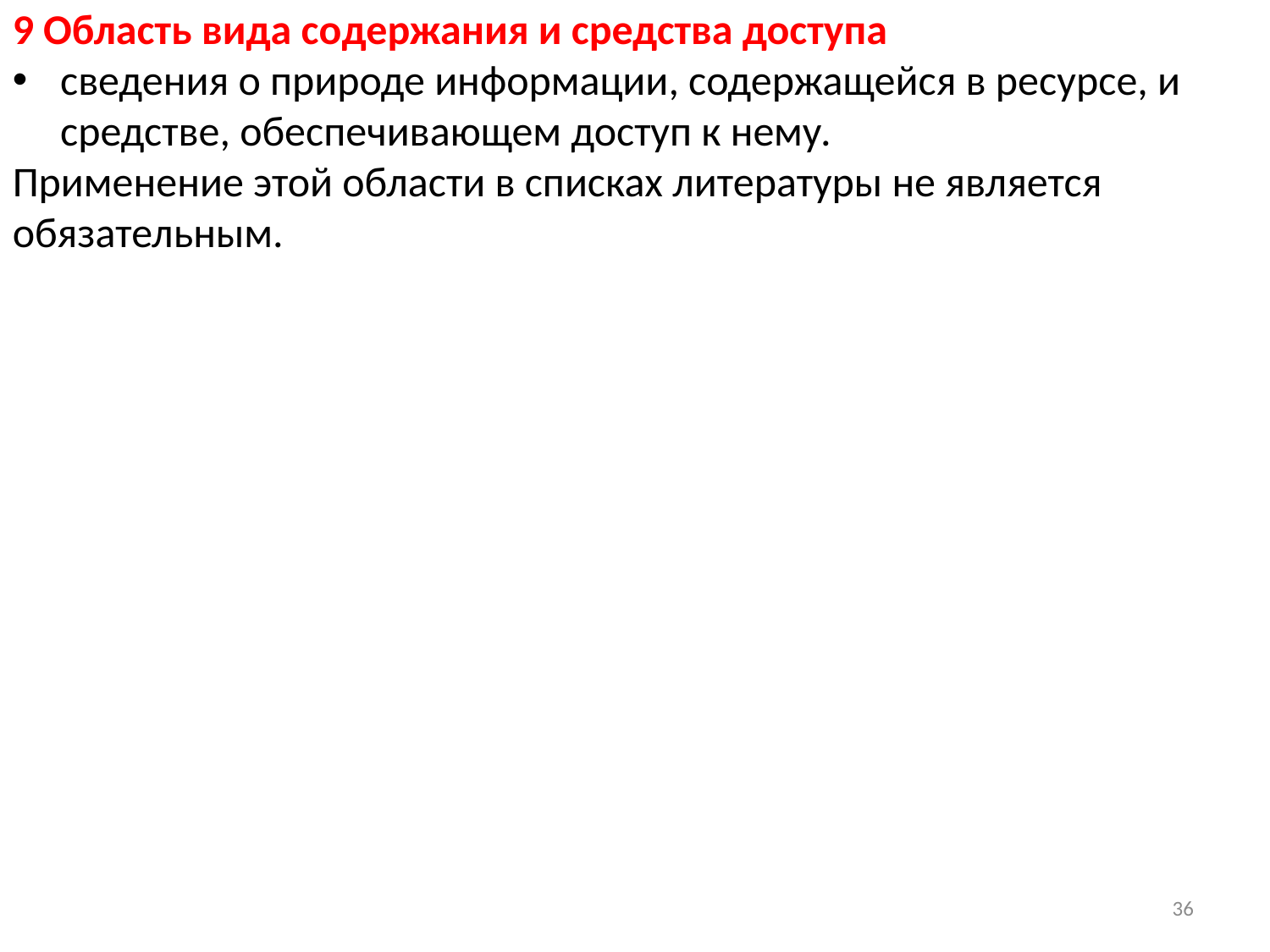

9 Область вида содержания и средства доступа
сведения о природе информации, содержащейся в ресурсе, и средстве, обеспечивающем доступ к нему.
Применение этой области в списках литературы не является обязательным.
36